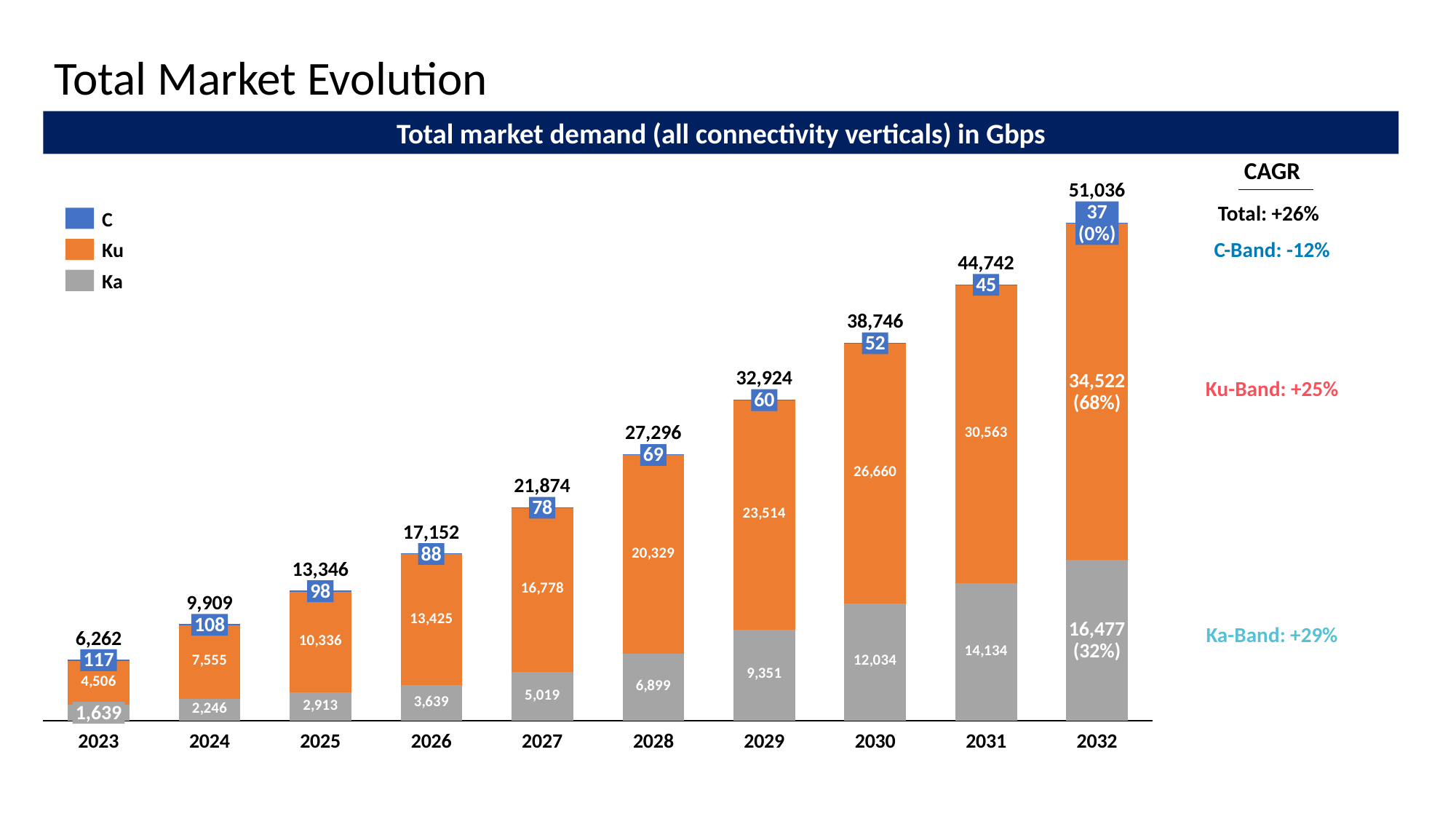

# Total Market Evolution
Total market demand (all connectivity verticals) in Gbps
CAGR
51,036

### Chart

| Category |  |  |  |
|---|---|---|---|
Total: +26%
37
(0%)

C
C-Band: -12%

Ku
44,742

Ka
45
38,746
52
32,924
Ku-Band: +25%
34,522
(68%)
60
27,296
69
21,874
78
17,152
88
13,346
98
9,909
108
Ka-Band: +29%
16,477
(32%)
6,262
117
1,639
2023
2024
2025
2026
2027
2028
2029
2030
2031
2032